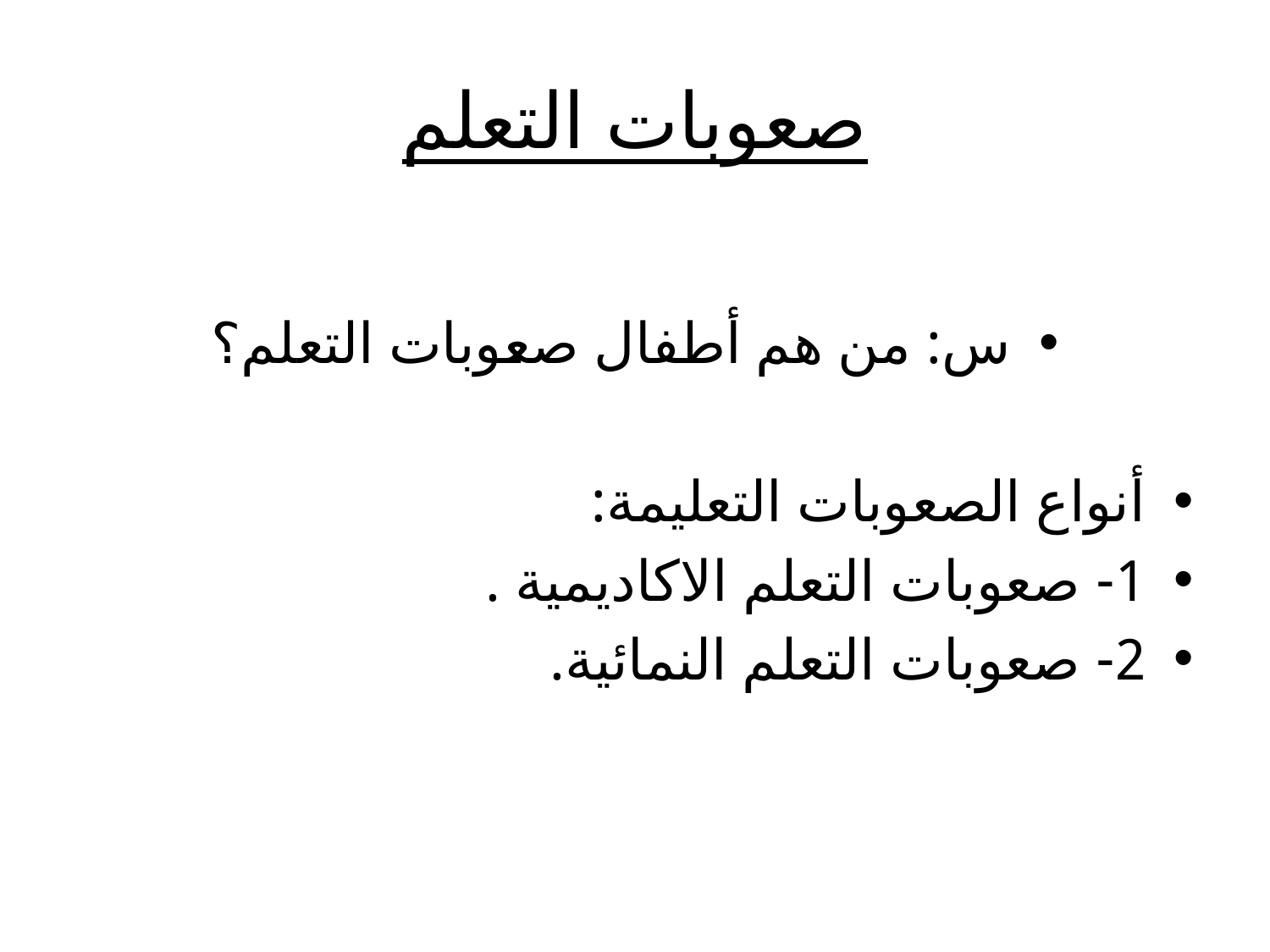

# صعوبات التعلم

س: من هم أطفال صعوبات التعلم؟

أنواع الصعوبات التعليمة:
1- صعوبات التعلم الاكاديمية .
2- صعوبات التعلم النمائية.